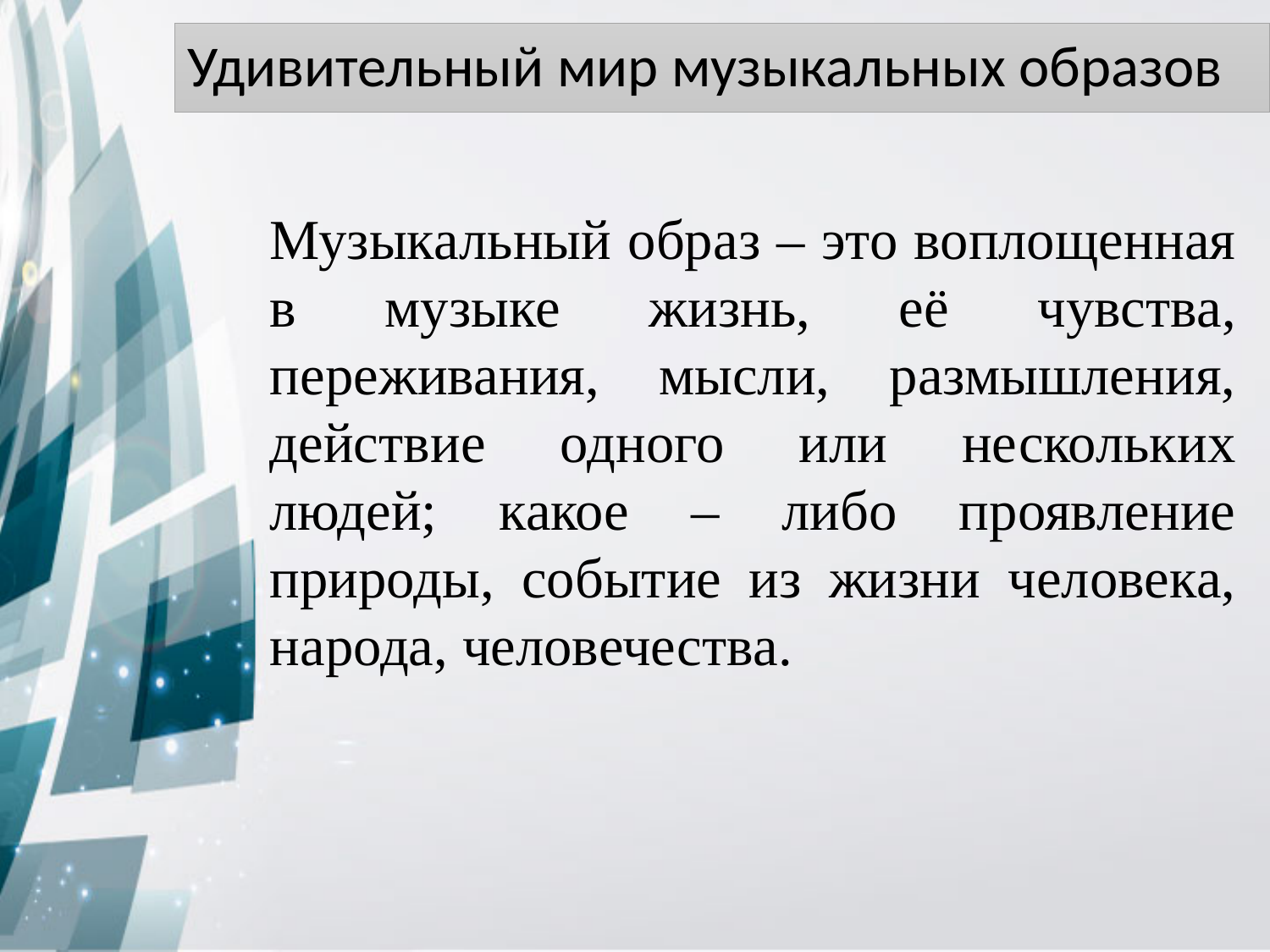

# Удивительный мир музыкальных образов
Музыкальный образ – это воплощенная в музыке жизнь, её чувства, переживания, мысли, размышления, действие одного или нескольких людей; какое – либо проявление природы, событие из жизни человека, народа, человечества.